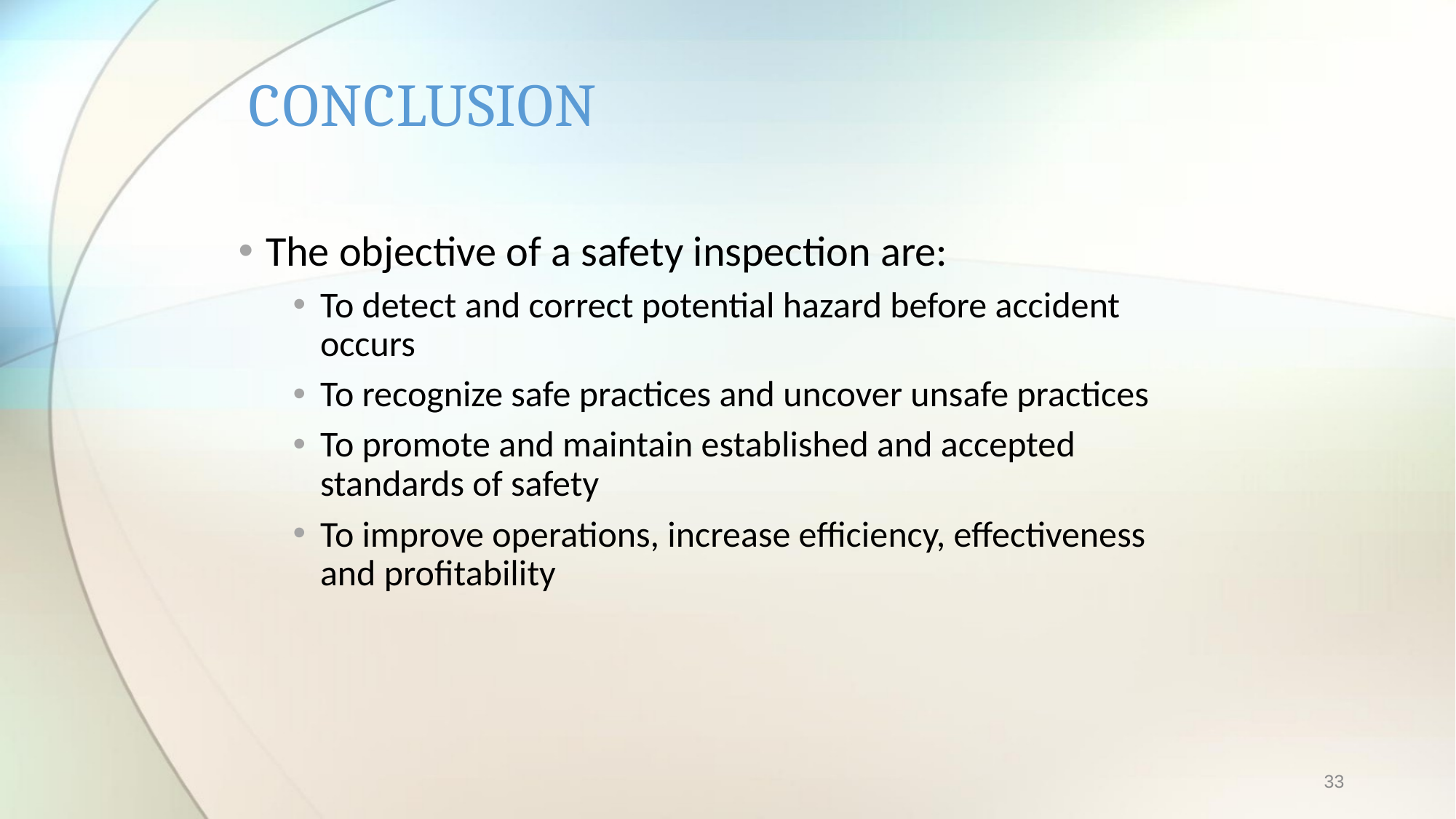

# CONCLUSION
The objective of a safety inspection are:
To detect and correct potential hazard before accident occurs
To recognize safe practices and uncover unsafe practices
To promote and maintain established and accepted standards of safety
To improve operations, increase efficiency, effectiveness and profitability
33